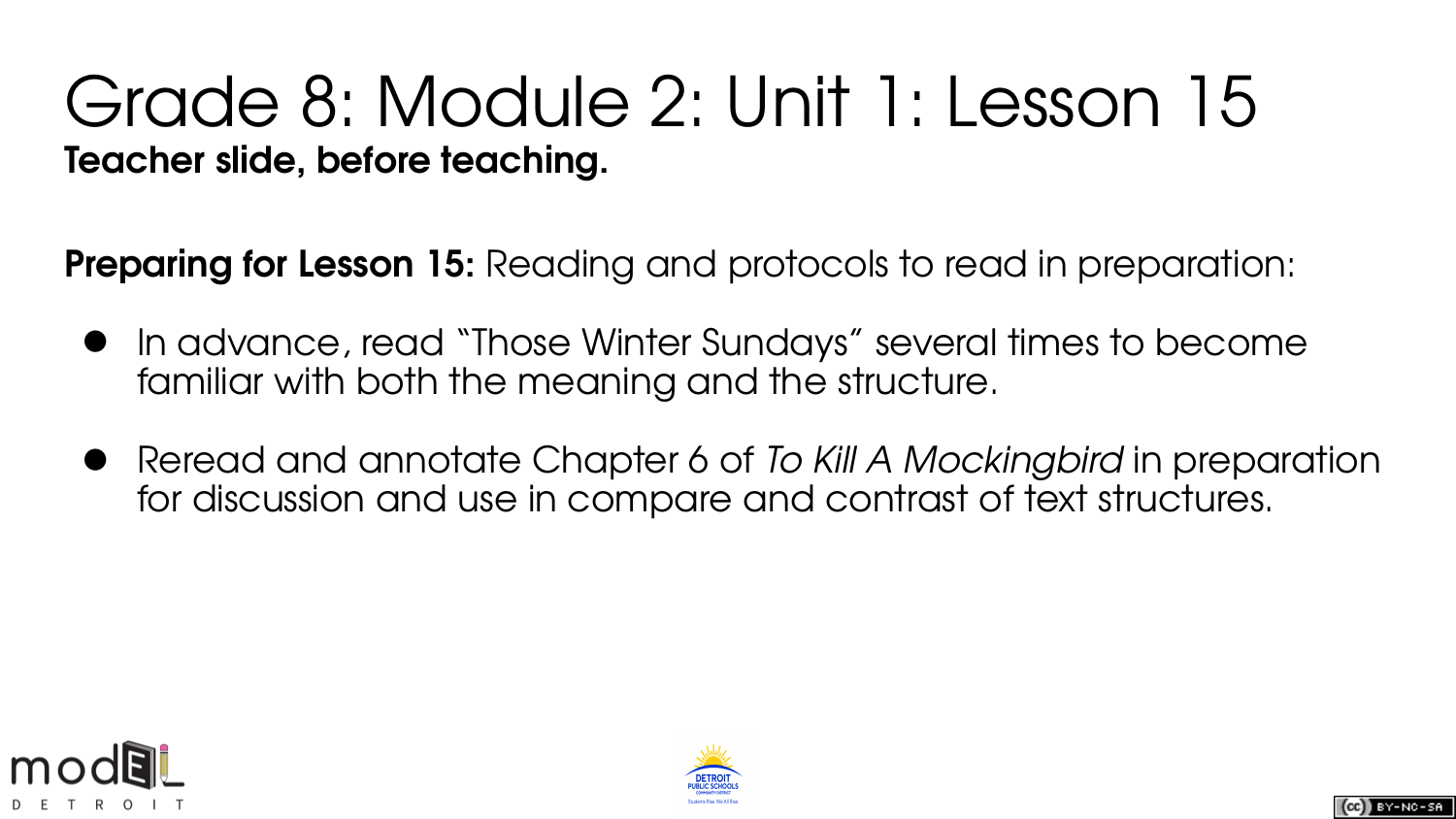

# Grade 8: Module 2: Unit 1: Lesson 15
Teacher slide, before teaching.
Preparing for Lesson 15: Reading and protocols to read in preparation:

In advance, read “Those Winter Sundays” several times to become familiar with both the meaning and the structure.

Reread and annotate Chapter 6 of To Kill A Mockingbird in preparation for discussion and use in compare and contrast of text structures.